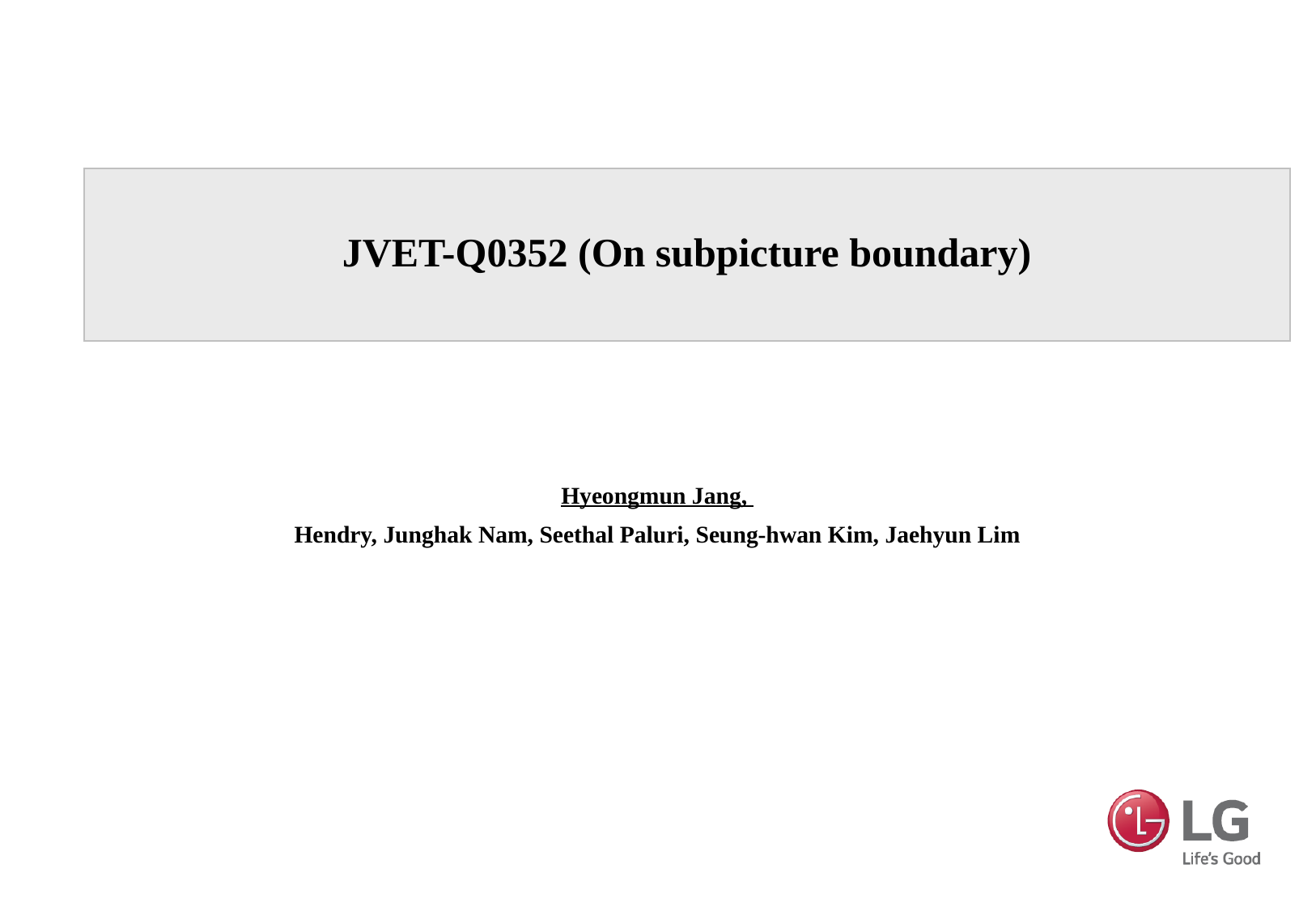

# JVET-Q0352 (On subpicture boundary)
Hyeongmun Jang,
Hendry, Junghak Nam, Seethal Paluri, Seung-hwan Kim, Jaehyun Lim